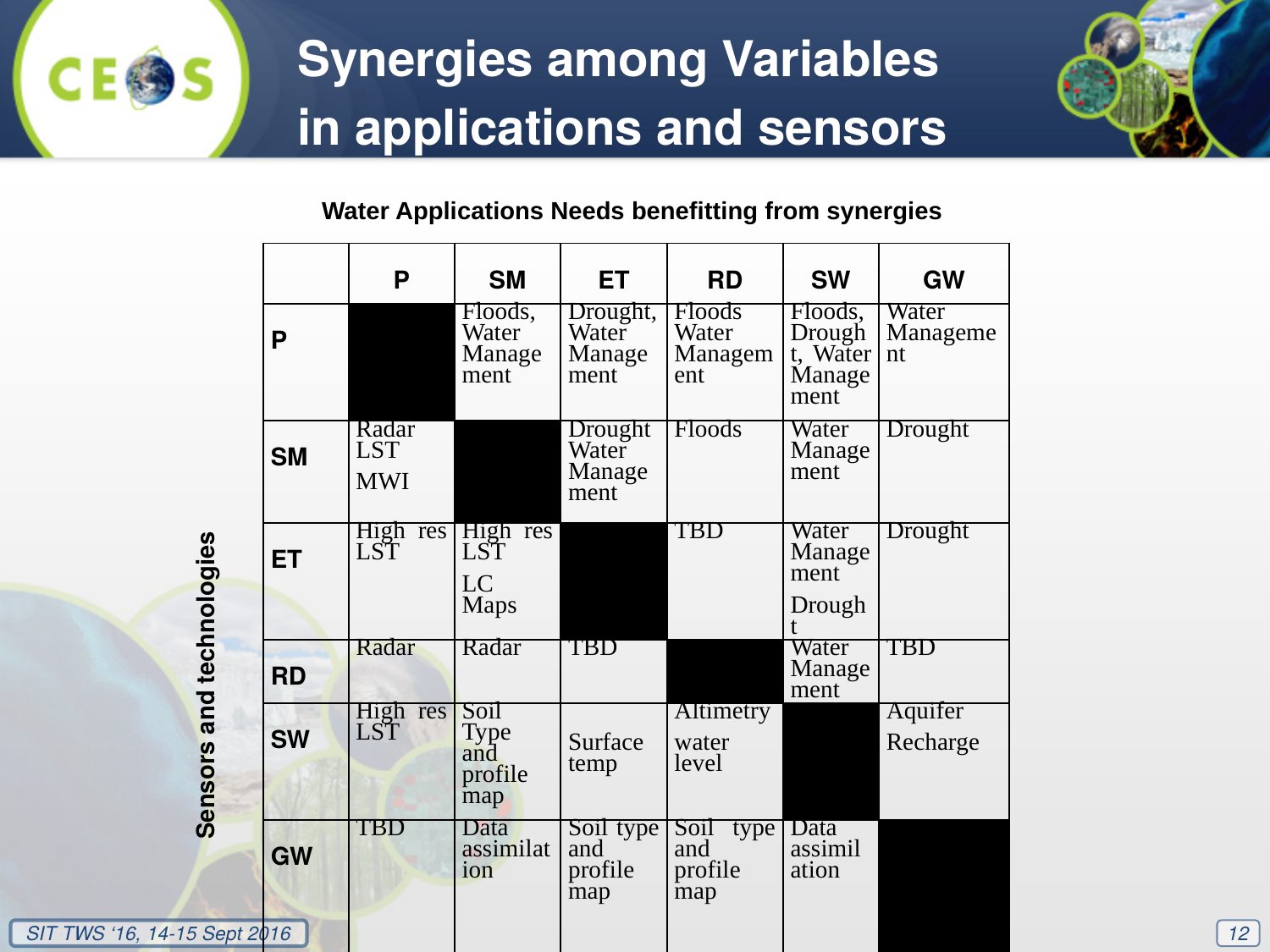

Synergies among Variables
in applications and sensors

Water Applications Needs benefitting from synergies

| Sensors and technologies |  | P | SM | ET | RD | SW | GW |  |  |  |  |  |
| --- | --- | --- | --- | --- | --- | --- | --- | --- | --- | --- | --- | --- |
|  | P |  | Floods, Water Management | Drought, Water Management | Floods Water Management | Floods, Drought, Water Management | Water Management |  |  |  |  |  |
|  | SM | Radar LST MWI |  | Drought Water Management | Floods | Water Management | Drought |  |  |  |  |  |
|  | ET | High res LST | High res LST LC Maps |  | TBD | Water Management Drought | Drought |  |  |  |  |  |
|  | RD | Radar | Radar | TBD |  | Water Management | TBD |  |  |  |  |  |
|  | SW | High res LST | Soil Type and profile map | Surface temp | Altimetry water level |  | Aquifer Recharge |  |  |  |  |  |
|  | GW | TBD | Data assimilation | Soil type and profile map | Soil type and profile map | Data assimilation |  |  |  |  |  |  |
12